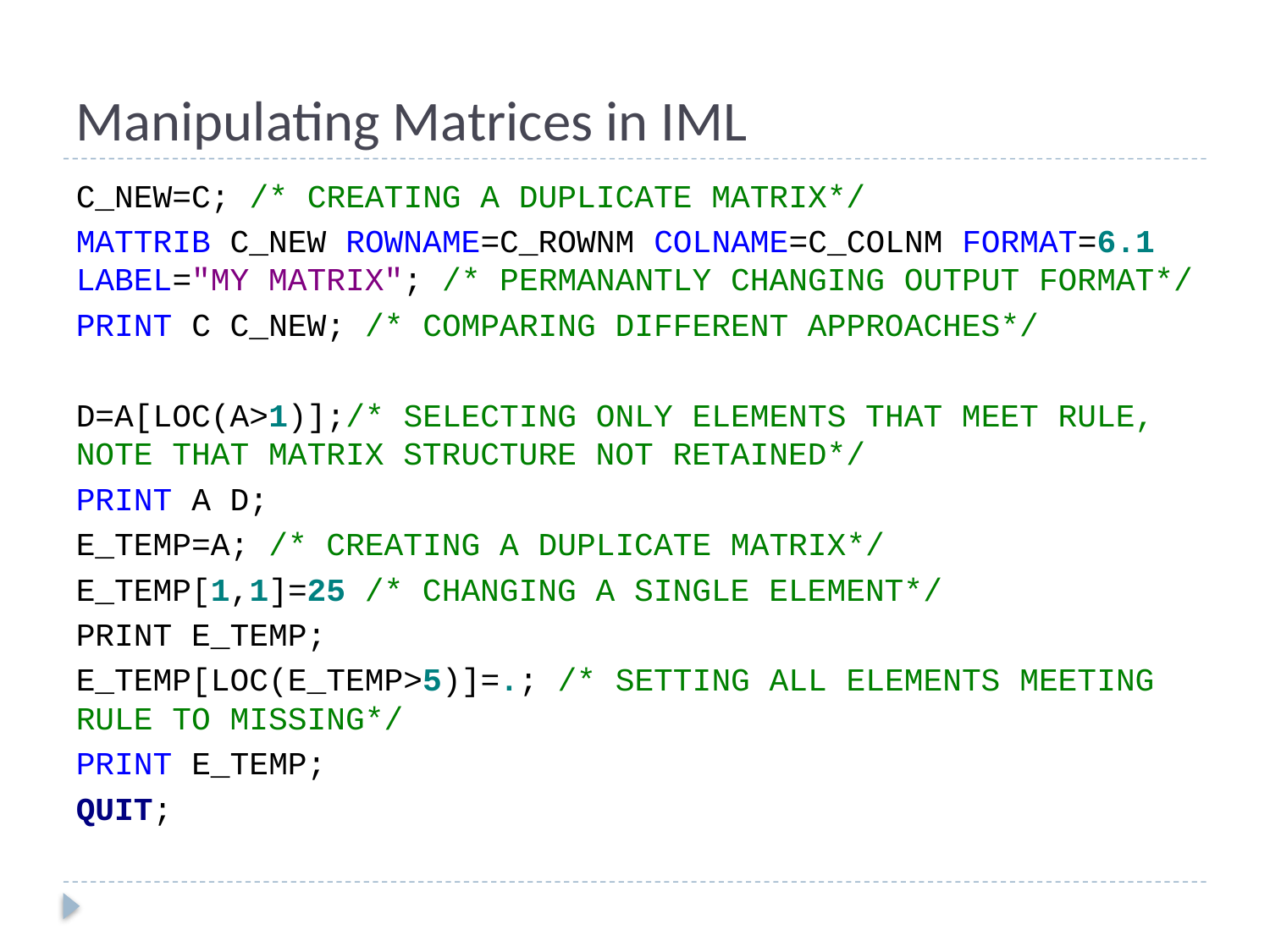

# Manipulating Matrices in IML
C_NEW=C; /* CREATING A DUPLICATE MATRIX*/
MATTRIB C_NEW ROWNAME=C_ROWNM COLNAME=C_COLNM FORMAT=6.1 LABEL="MY MATRIX"; /* PERMANANTLY CHANGING OUTPUT FORMAT*/
PRINT C C_NEW; /* COMPARING DIFFERENT APPROACHES*/

D=A[LOC(A>1)];/* SELECTING ONLY ELEMENTS THAT MEET RULE, NOTE THAT MATRIX STRUCTURE NOT RETAINED*/
PRINT A D;
E_TEMP=A; /* CREATING A DUPLICATE MATRIX*/
E_TEMP[1,1]=25 /* CHANGING A SINGLE ELEMENT*/
PRINT E_TEMP;
E_TEMP[LOC(E_TEMP>5)]=.; /* SETTING ALL ELEMENTS MEETING RULE TO MISSING*/
PRINT E_TEMP;
QUIT;